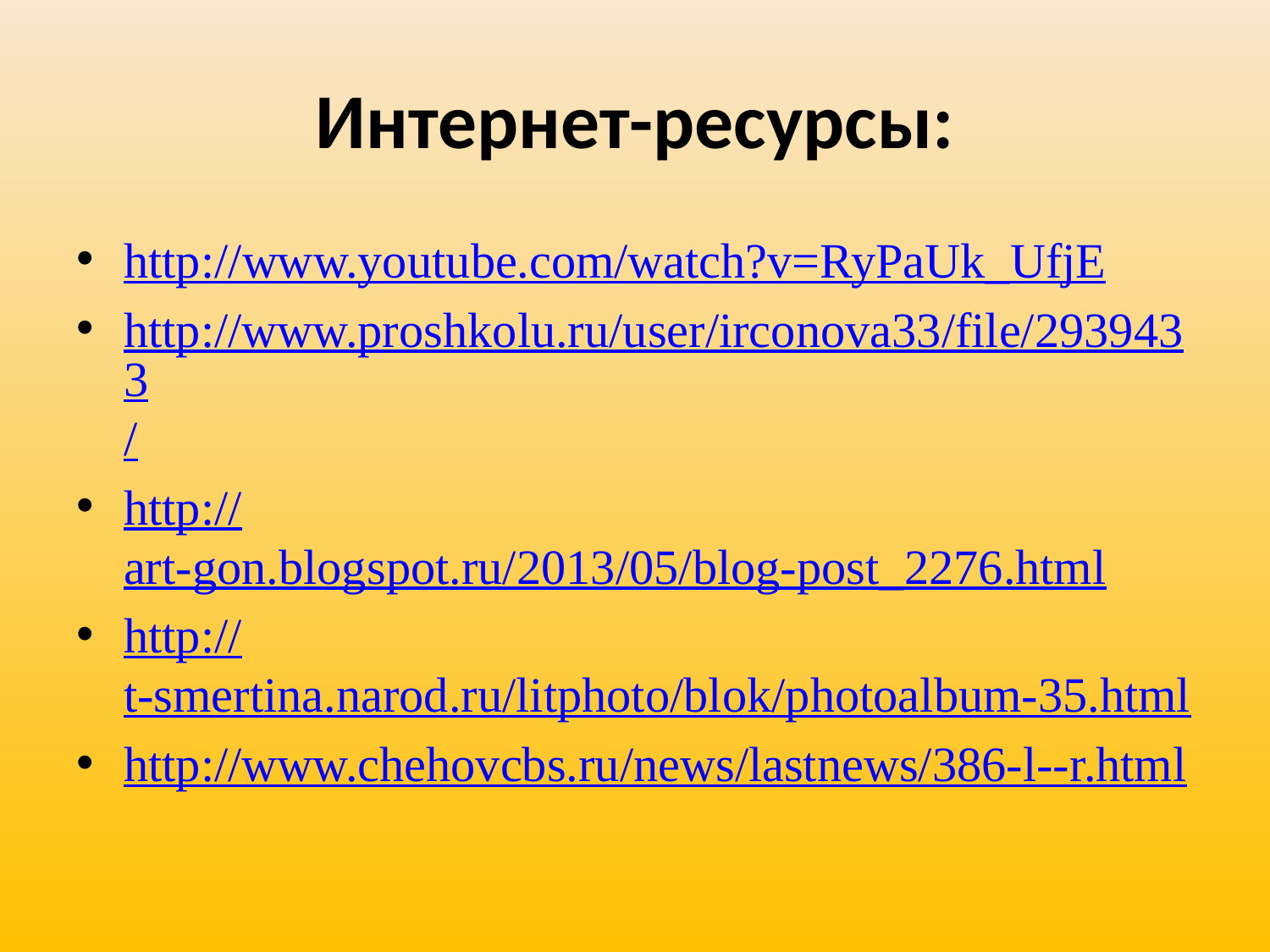

# Интернет-ресурсы:
http://www.youtube.com/watch?v=RyPaUk_UfjE
http://www.proshkolu.ru/user/irconova33/file/2939433/
http://art-gon.blogspot.ru/2013/05/blog-post_2276.html
http://t-smertina.narod.ru/litphoto/blok/photoalbum-35.html
http://www.chehovcbs.ru/news/lastnews/386-l--r.html